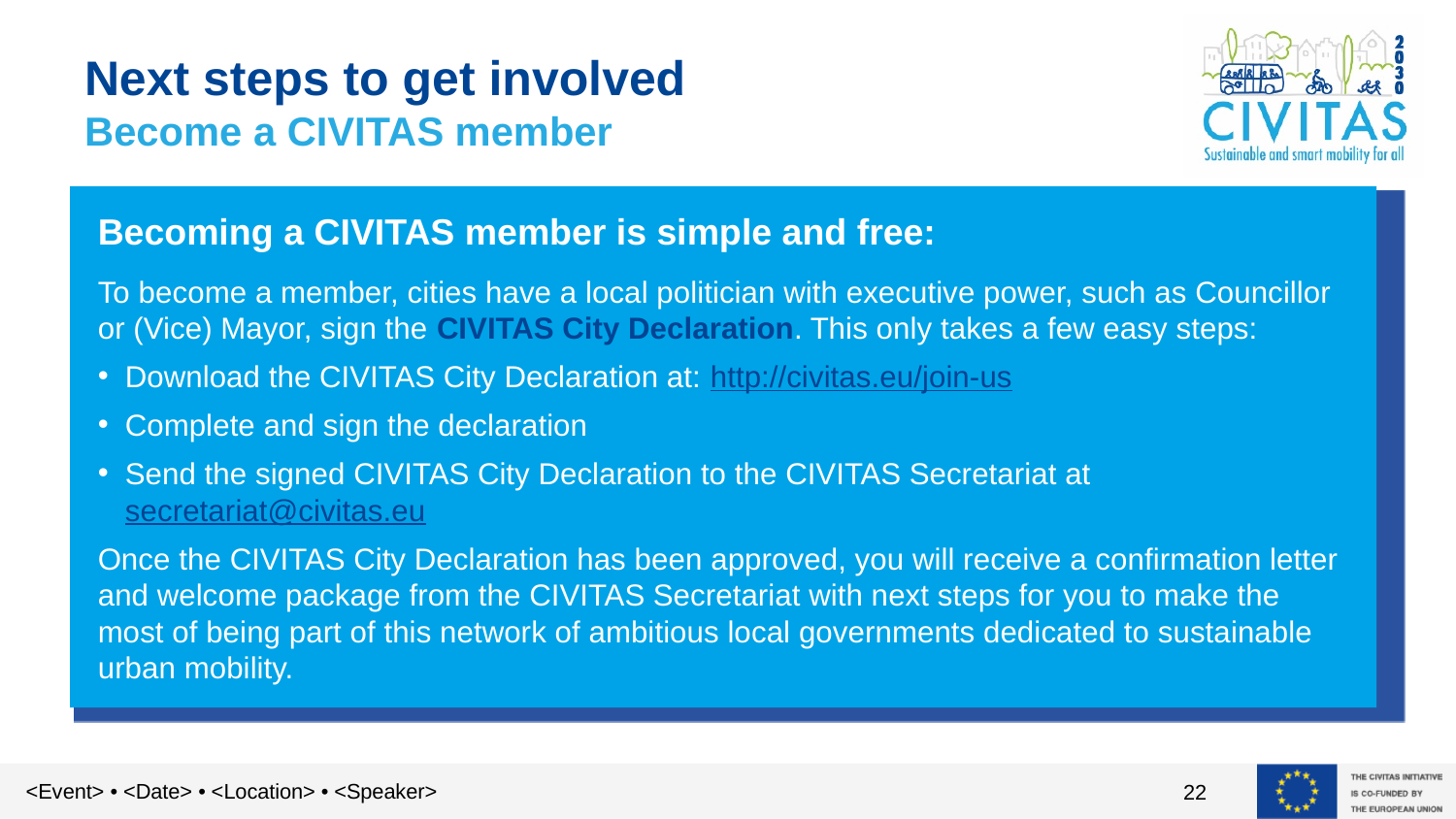

# Next steps to get involved Become a CIVITAS member

Becoming a CIVITAS member is simple and free:
To become a member, cities have a local politician with executive power, such as Councillor or (Vice) Mayor, sign the CIVITAS City Declaration. This only takes a few easy steps:
Download the CIVITAS City Declaration at: http://civitas.eu/join-us
Complete and sign the declaration
Send the signed CIVITAS City Declaration to the CIVITAS Secretariat at secretariat@civitas.eu
Once the CIVITAS City Declaration has been approved, you will receive a confirmation letter and welcome package from the CIVITAS Secretariat with next steps for you to make the most of being part of this network of ambitious local governments dedicated to sustainable urban mobility.
<Event> • <Date> • <Location> • <Speaker>
22